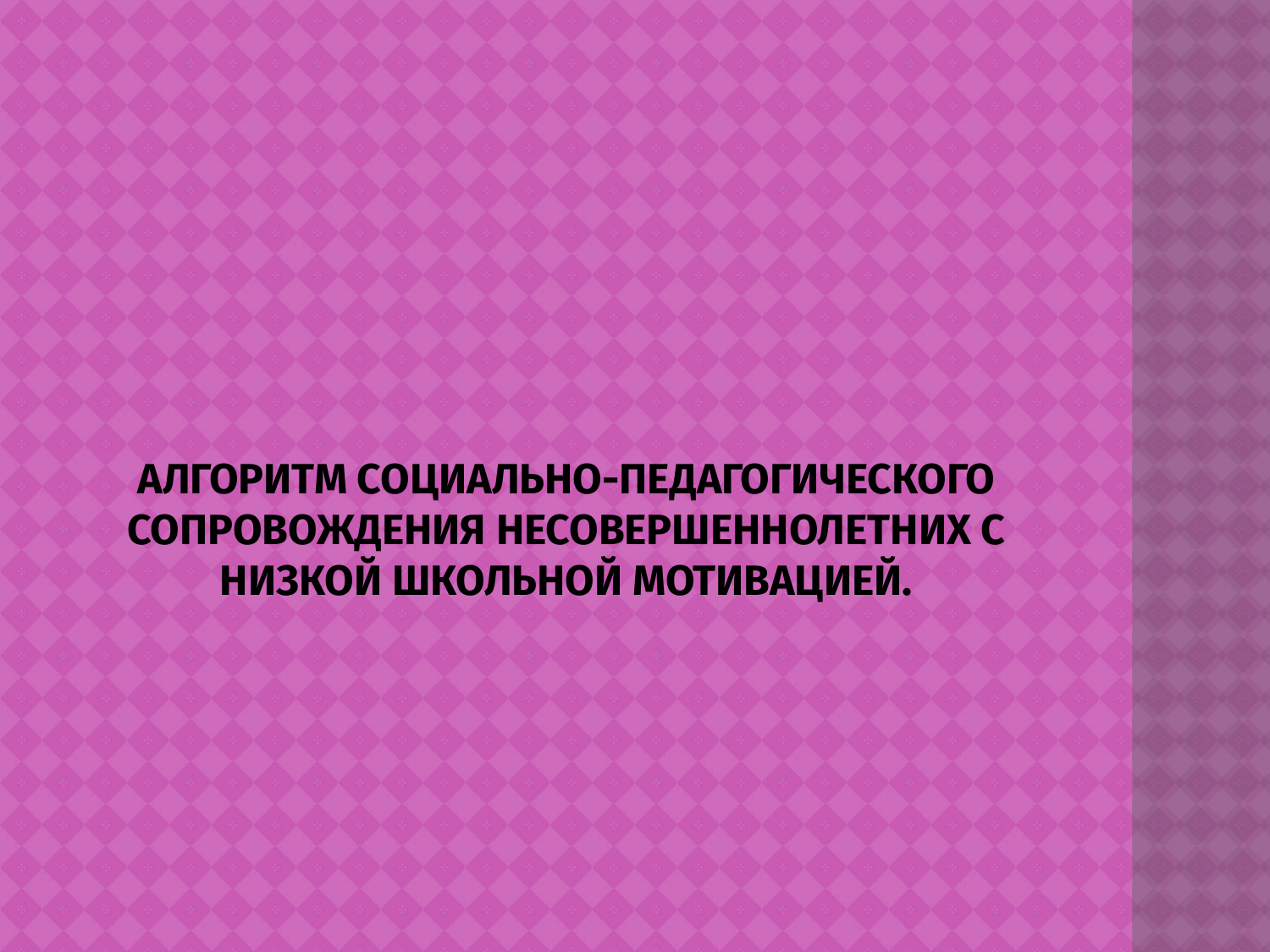

# Алгоритм социально-педагогического сопровождения несовершеннолетних с низкой школьной мотивацией.